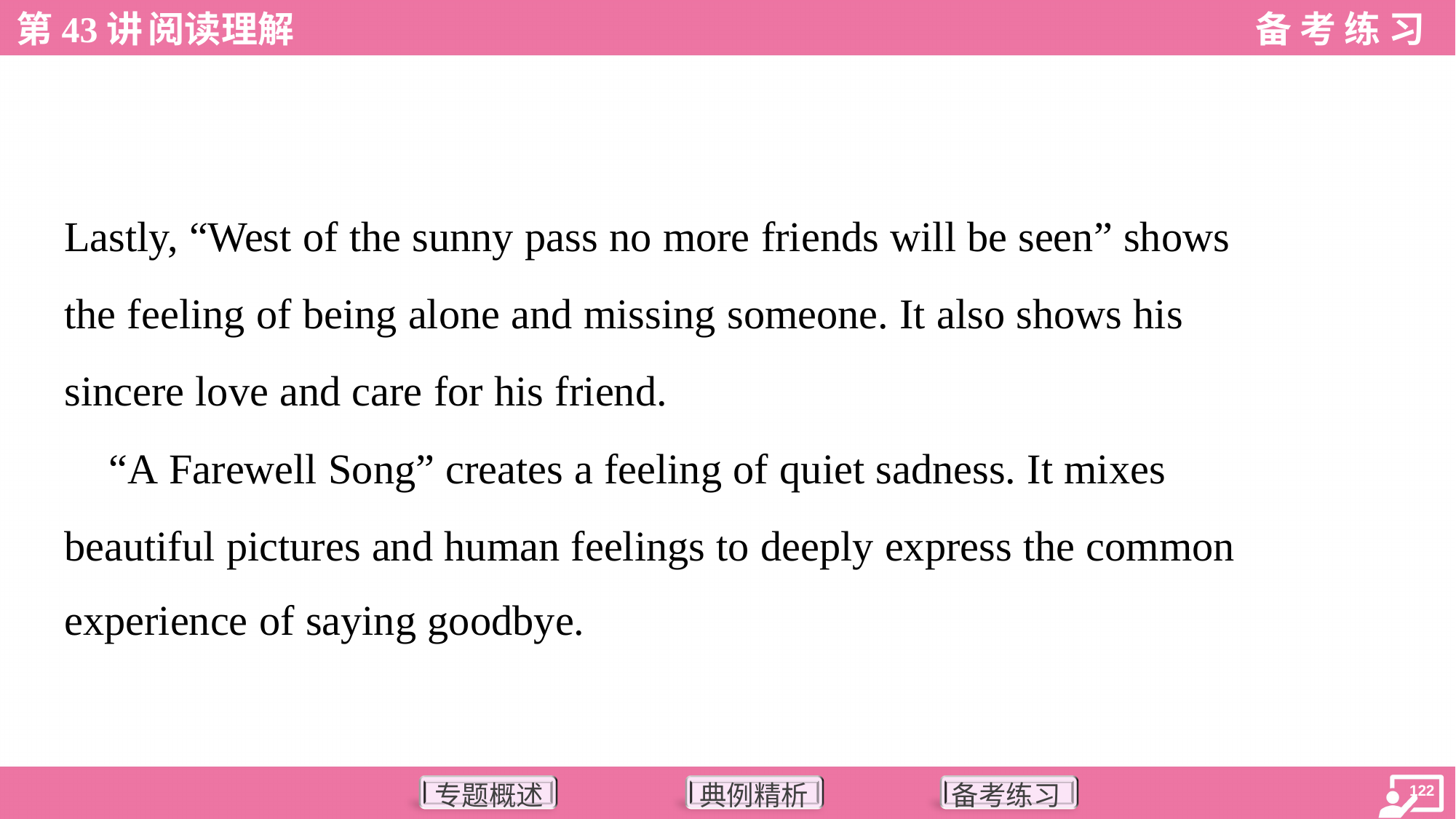

Lastly, “West of the sunny pass no more friends will be seen” shows
the feeling of being alone and missing someone. It also shows his
sincere love and care for his friend.
    “A Farewell Song” creates a feeling of quiet sadness. It mixes
beautiful pictures and human feelings to deeply express the common
experience of saying goodbye.